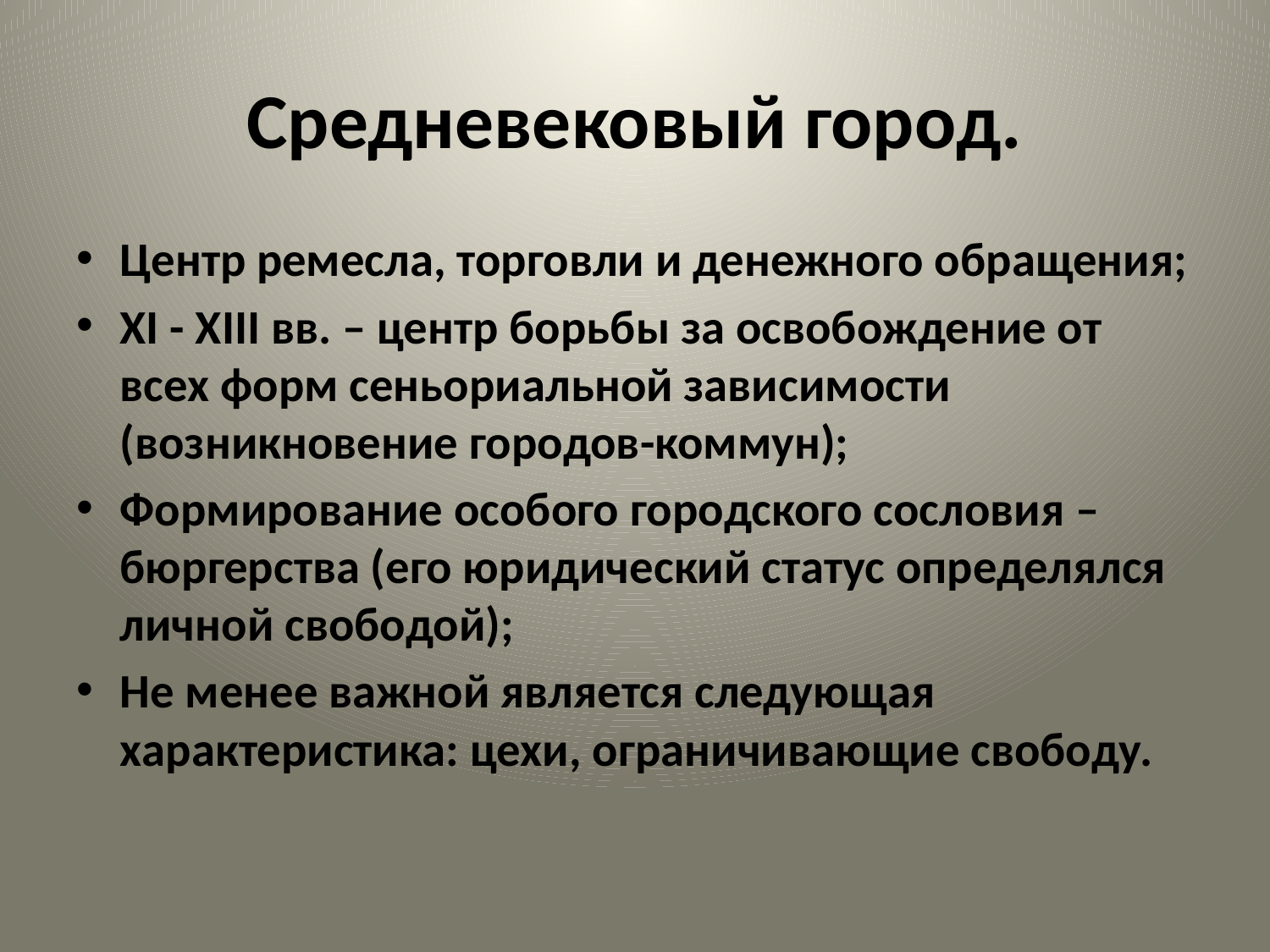

# Средневековый город.
Центр ремесла, торговли и денежного обращения;
XI - XIII вв. – центр борьбы за освобождение от всех форм сеньориальной зависимости (возникновение городов-коммун);
Формирование особого городского сословия – бюргерства (его юридический статус определялся личной свободой);
Не менее важной является следующая характеристика: цехи, ограничивающие свободу.